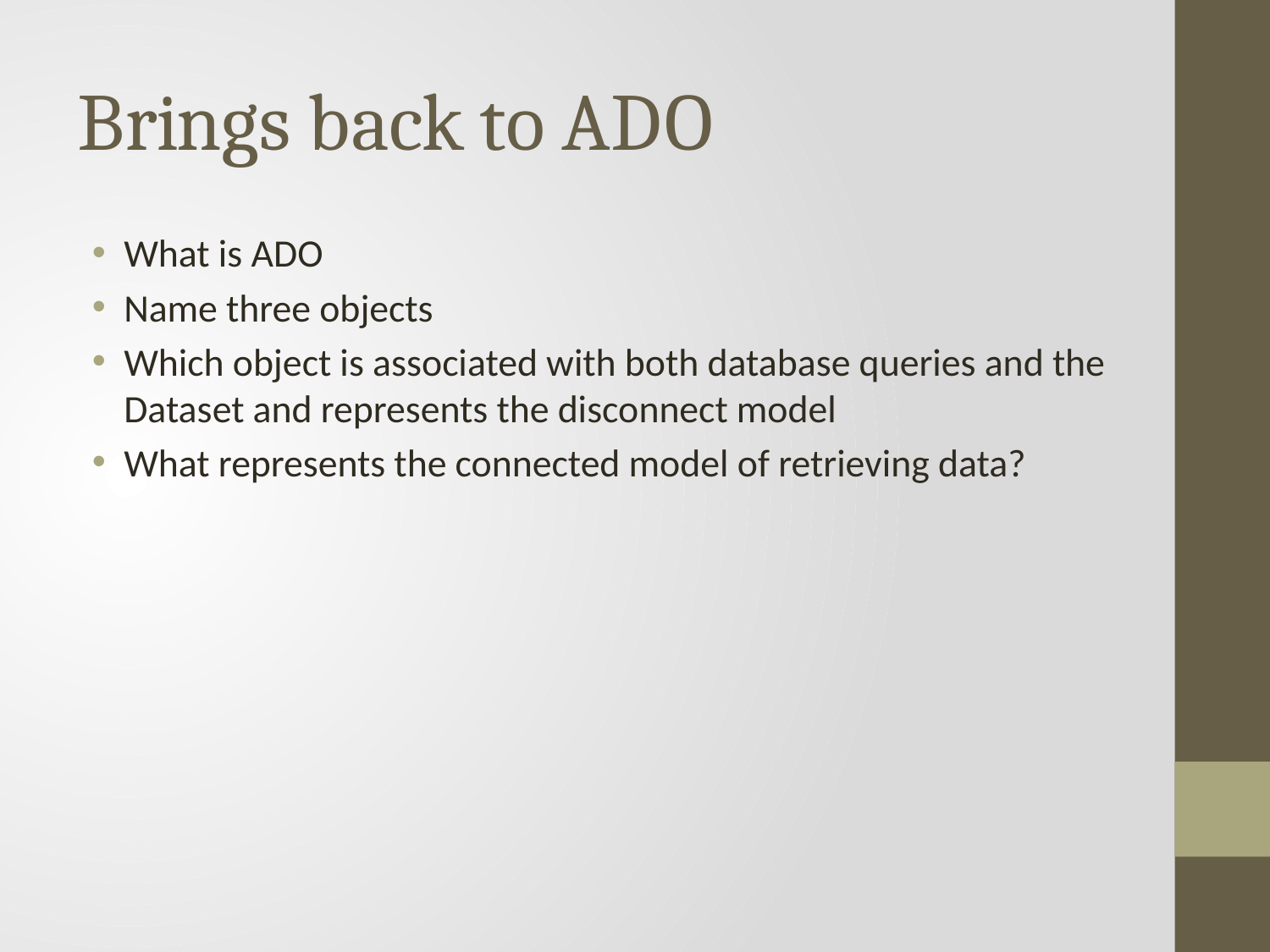

# Brings back to ADO
What is ADO
Name three objects
Which object is associated with both database queries and the Dataset and represents the disconnect model
What represents the connected model of retrieving data?